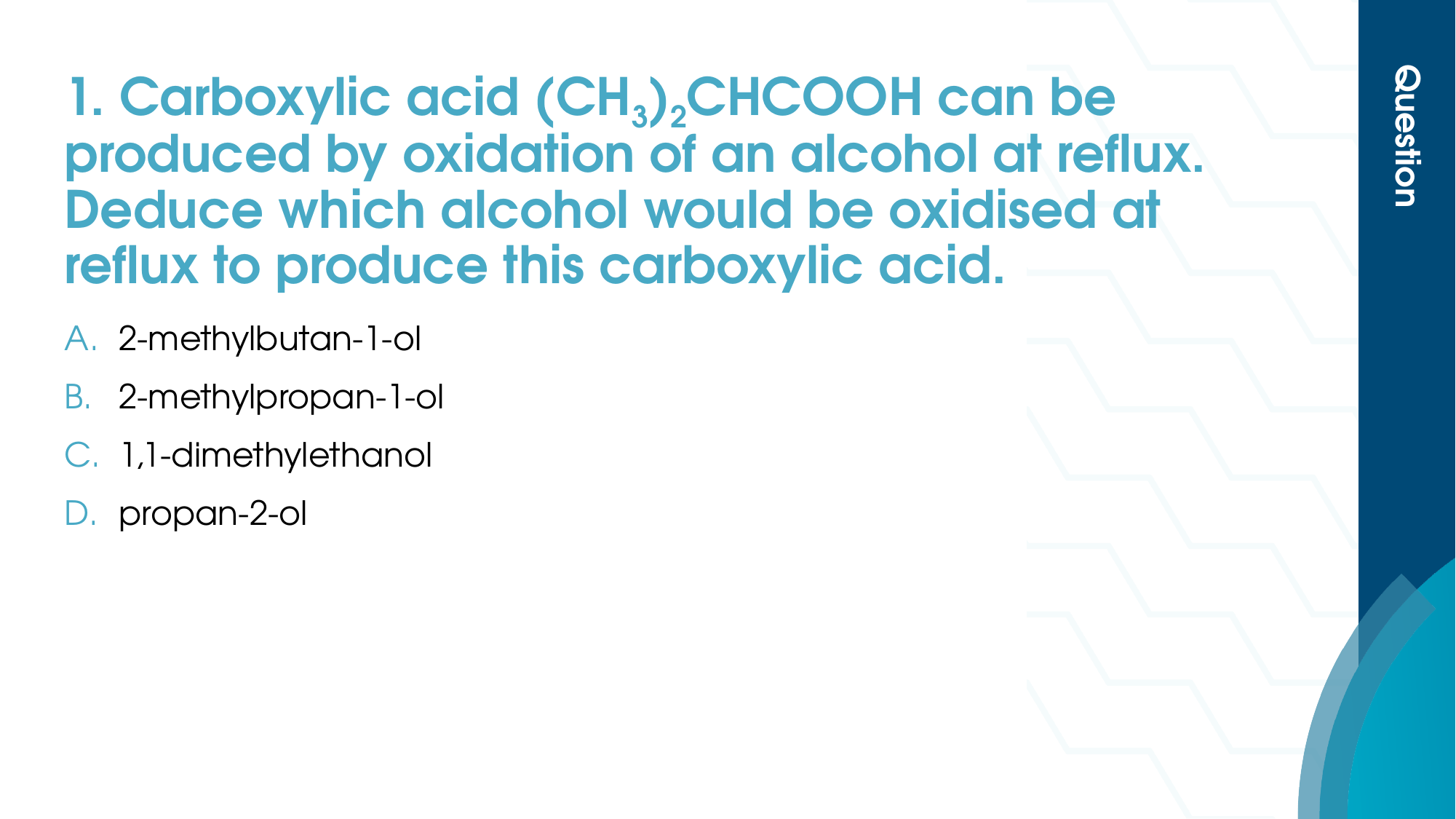

# 1. Carboxylic acid (CH3)2CHCOOH can be produced by oxidation of an alcohol at reflux. Deduce which alcohol would be oxidised at reflux to produce this carboxylic acid.
Question
2-methylbutan-1-ol
2-methylpropan-1-ol
1,1-dimethylethanol
propan-2-ol